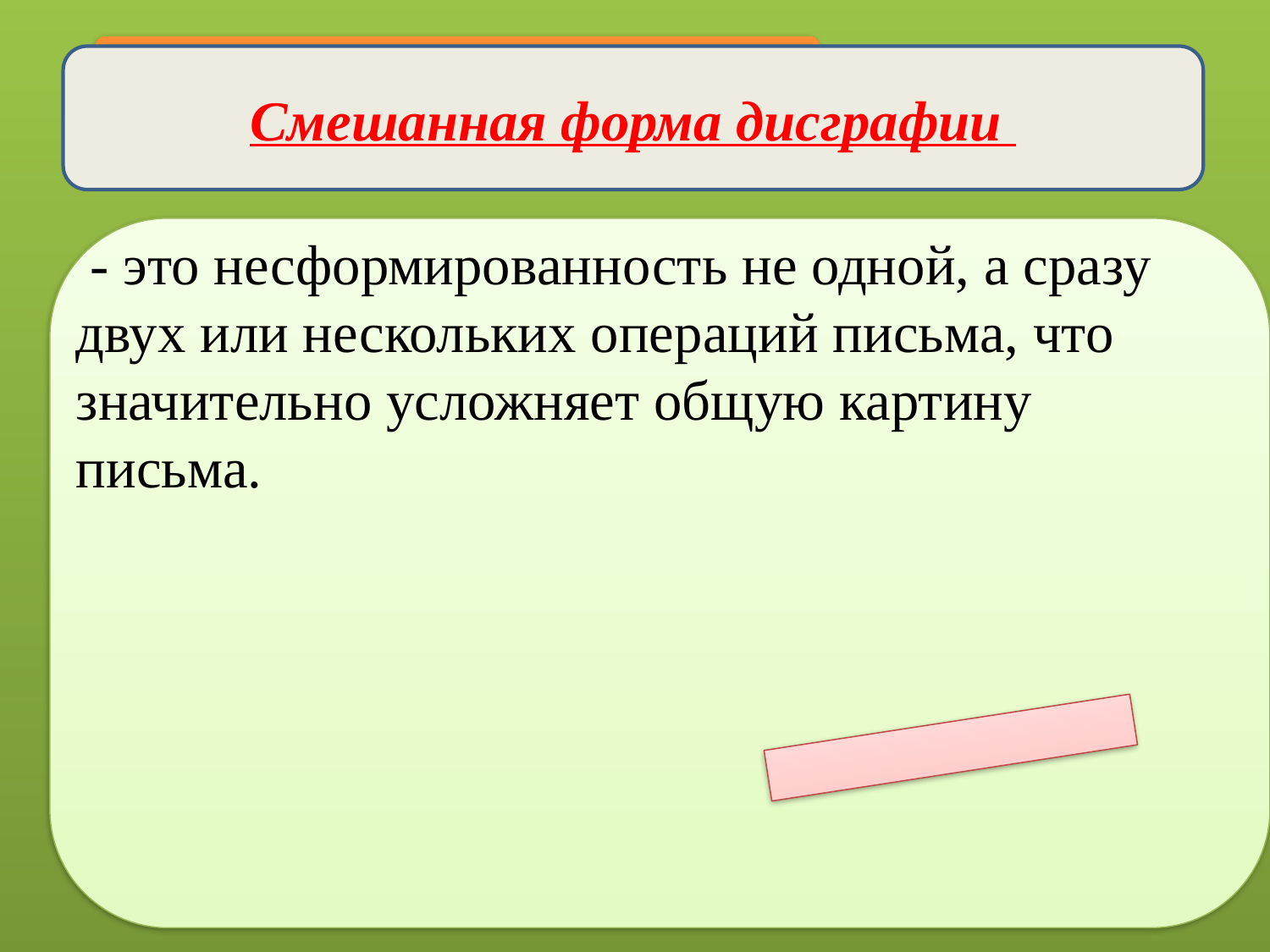

Смешанная форма дисграфии

 - это несформированность не одной, а сразу двух или нескольких операций письма, что значительно усложняет общую картину письма.